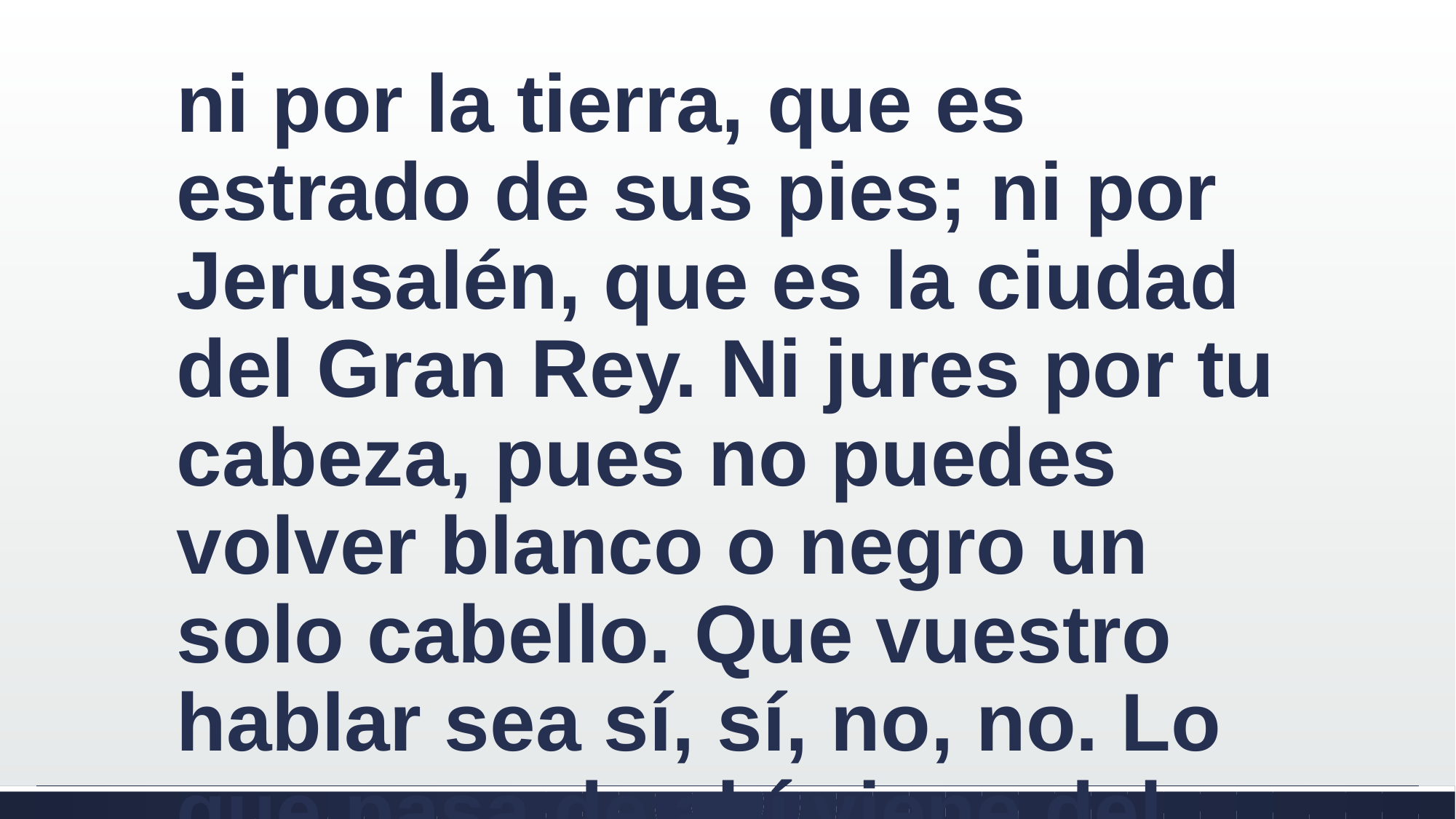

#
ni por la tierra, que es estrado de sus pies; ni por Jerusalén, que es la ciudad del Gran Rey. Ni jures por tu cabeza, pues no puedes volver blanco o negro un solo cabello. Que vuestro hablar sea sí, sí, no, no. Lo que pasa de ahí viene del Maligno».